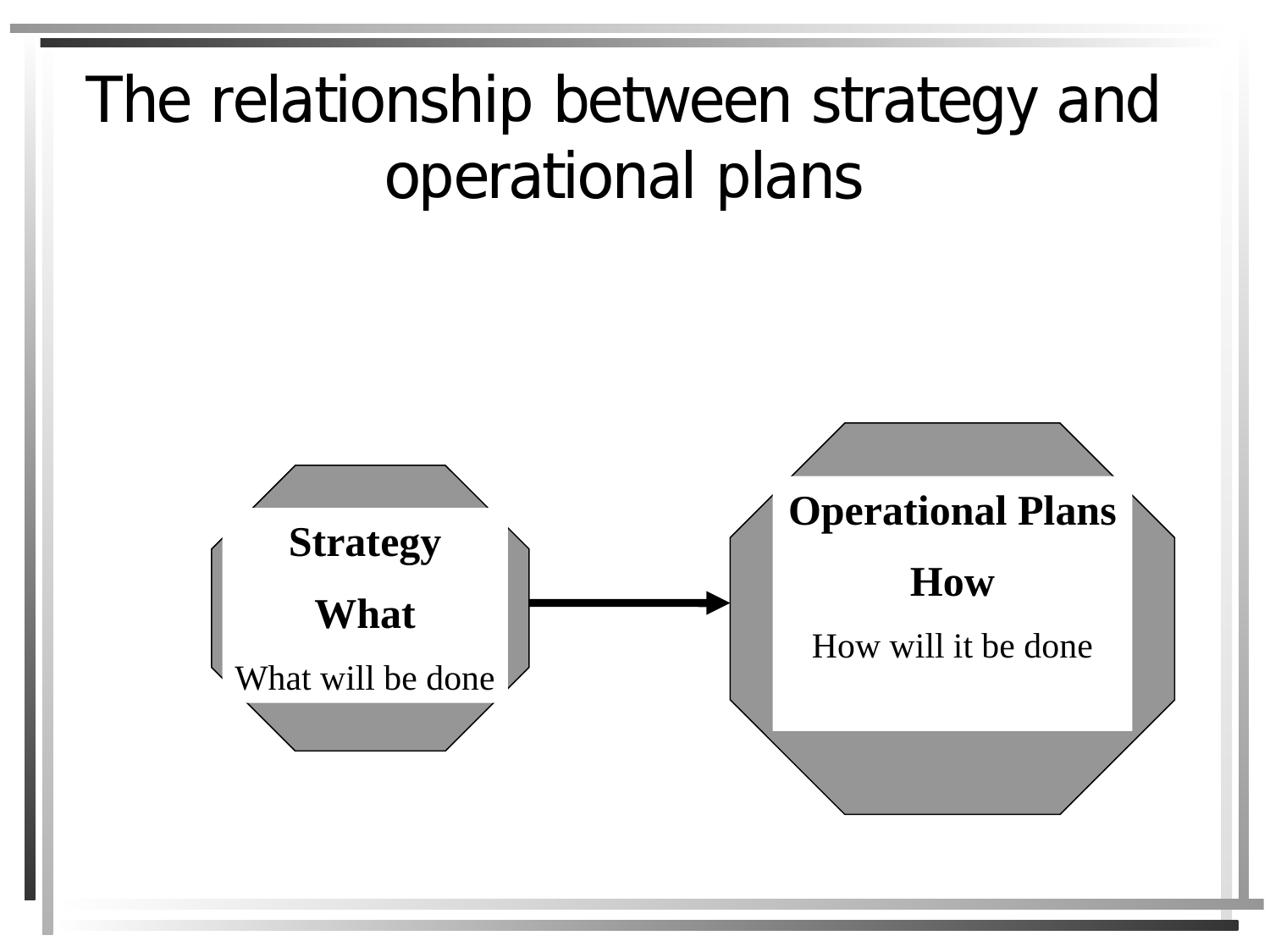

# The relationship between strategy and operational plans

Operational Plans
How
How will it be done

Strategy
What
What will be done